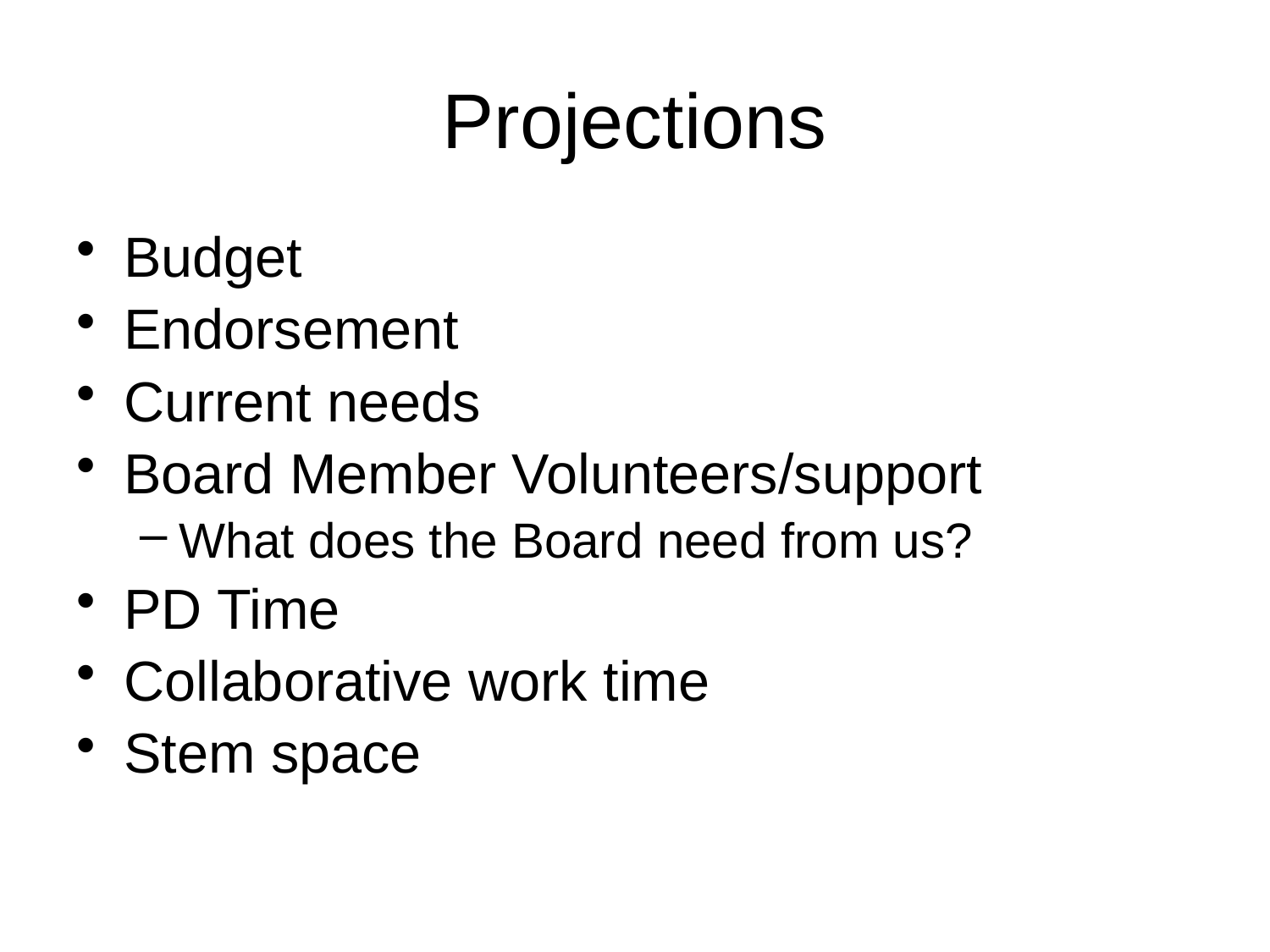

# Projections
Budget
Endorsement
Current needs
Board Member Volunteers/support
What does the Board need from us?
PD Time
Collaborative work time
Stem space